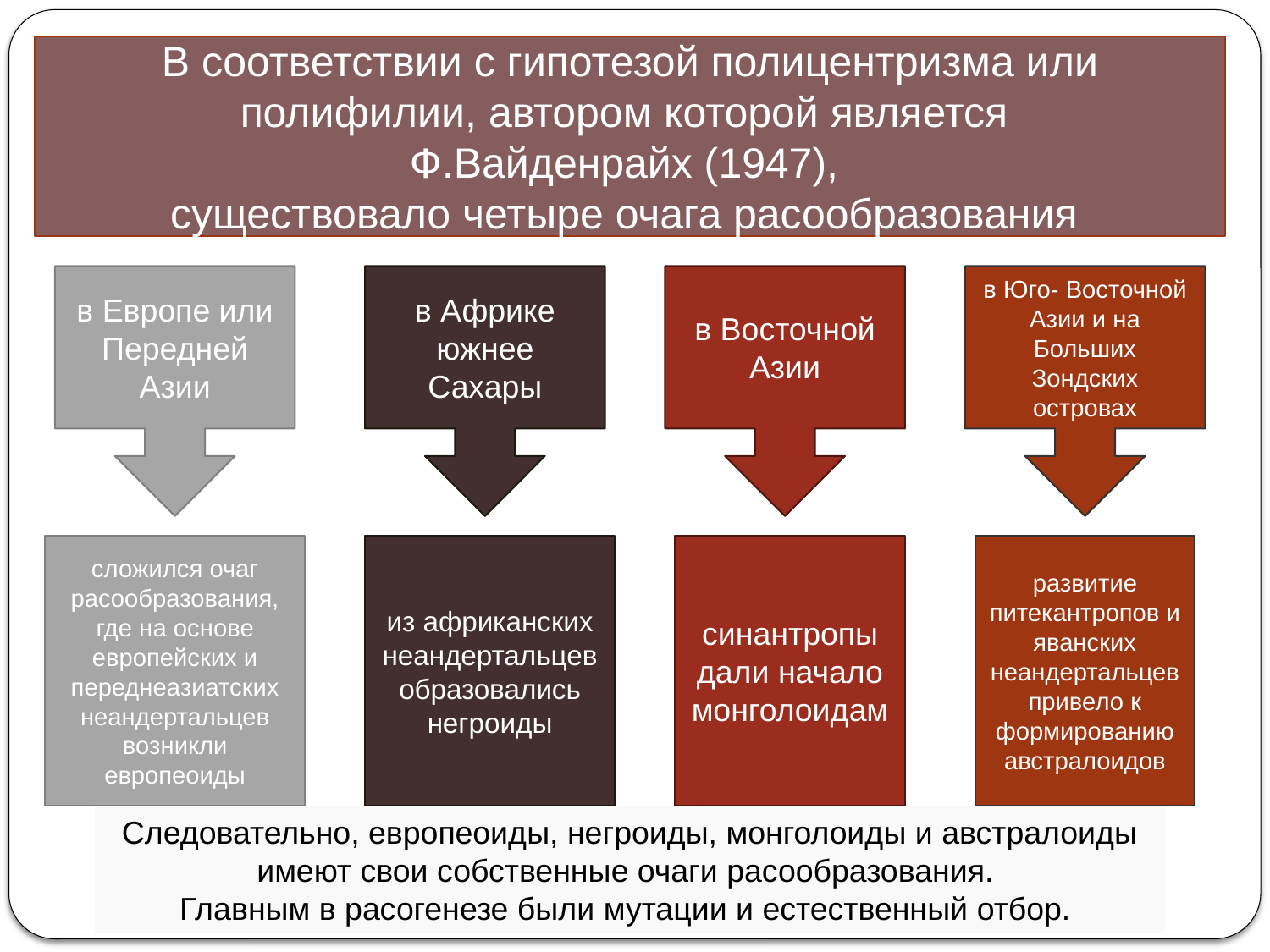

В соответствии с гипотезой полицентризма или полифилии, автором которой является
Ф.Вайденрайх (1947),
существовало четыре очага расообразования
в Европе или Передней Азии
в Африке южнее Сахары
в Восточной Азии
в Юго- Восточной Азии и на Больших Зондских островах
сложился очаг расообразования, где на основе европейских и переднеазиатских неандертальцев возникли европеоиды
из африканских неандертальцев образовались негроиды
синантропы дали начало монголоидам
развитие питекантропов и яванских неандертальцев привело к формированию австралоидов
Следовательно, европеоиды, негроиды, монголоиды и австралоиды имеют свои собственные очаги расообразования.
Главным в расогенезе были мутации и естественный отбор.
www.sliderpoint.org